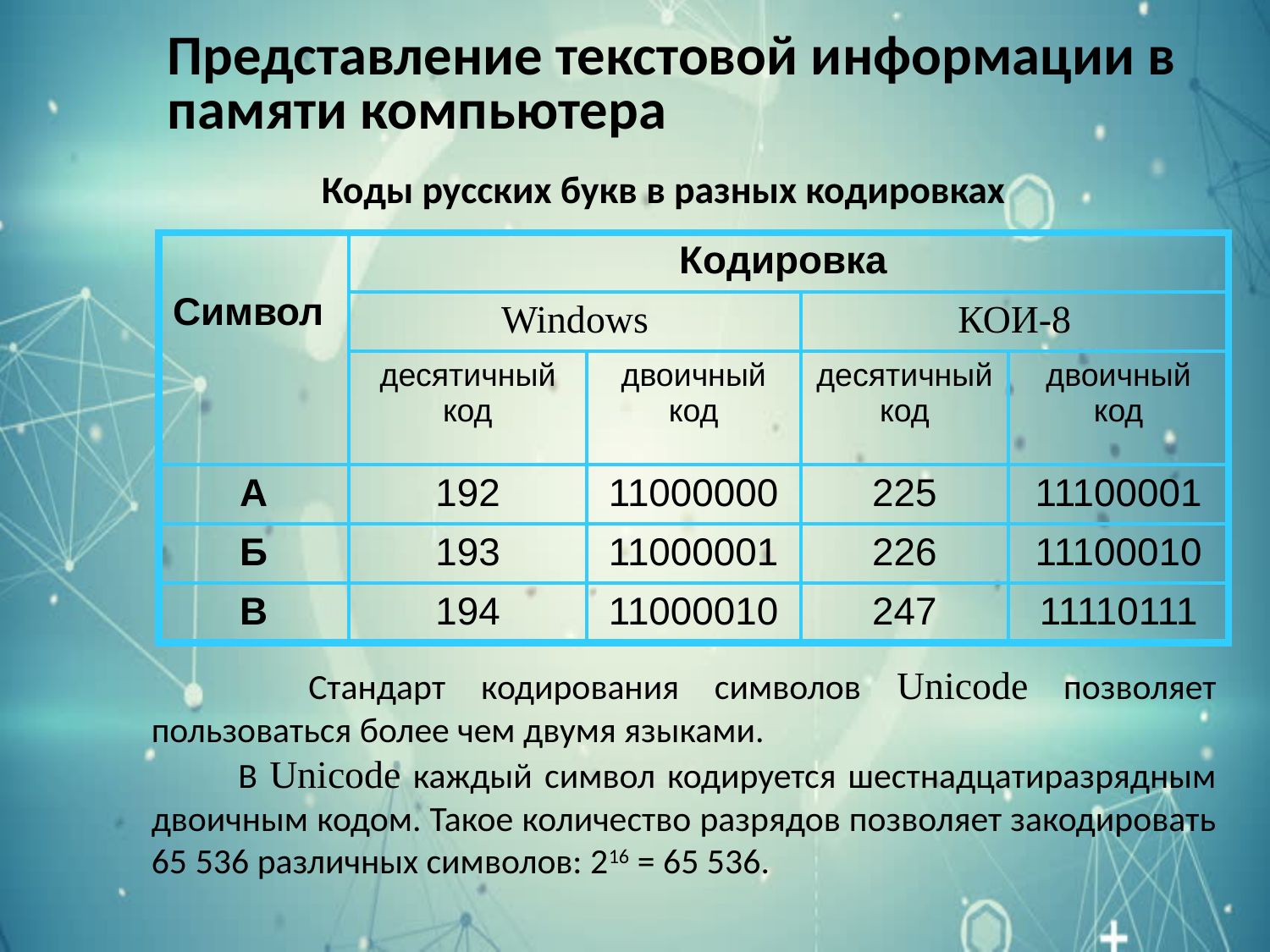

Представление текстовой информации в памяти компьютера
Коды русских букв в разных кодировках
| Символ | Кодировка |  |  |  |
| --- | --- | --- | --- | --- |
|  | Windows |  | КОИ-8 |  |
|  | десятичный код | двоичный код | десятичный код | двоичный код |
| А | 192 | 11000000 | 225 | 11100001 |
| Б | 193 | 11000001 | 226 | 11100010 |
| В | 194 | 11000010 | 247 | 11110111 |
   Стандарт кодирования символов Unicode позволяет пользоваться более чем двумя языками.
   В Unicode каждый символ кодируется шестнадцатиразрядным двоичным кодом. Такое количество разрядов позволяет закодировать 65 536 различных символов: 216 = 65 536.